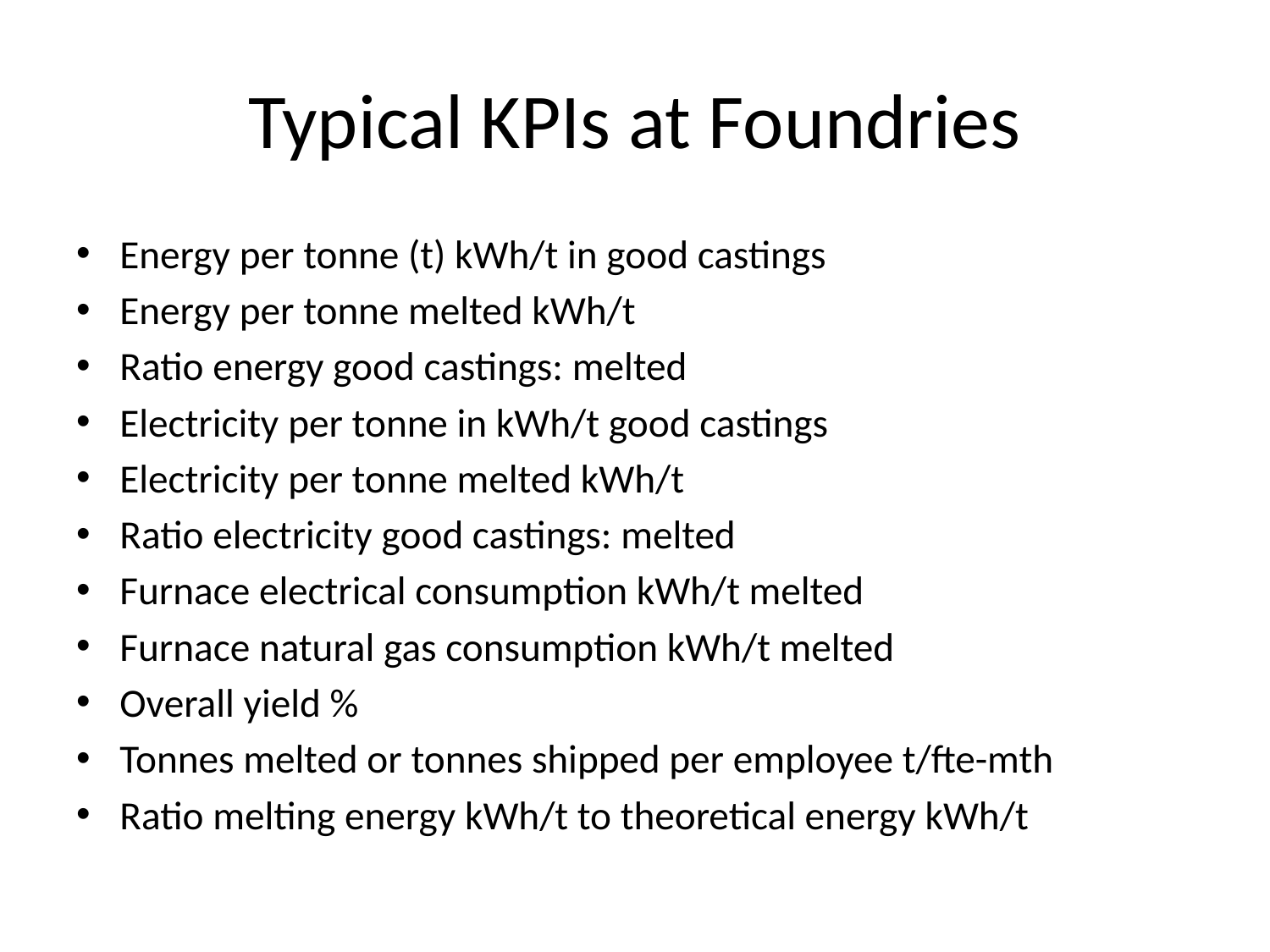

# Typical KPIs at Foundries
Energy per tonne (t) kWh/t in good castings
Energy per tonne melted kWh/t
Ratio energy good castings: melted
Electricity per tonne in kWh/t good castings
Electricity per tonne melted kWh/t
Ratio electricity good castings: melted
Furnace electrical consumption kWh/t melted
Furnace natural gas consumption kWh/t melted
Overall yield %
Tonnes melted or tonnes shipped per employee t/fte-mth
Ratio melting energy kWh/t to theoretical energy kWh/t